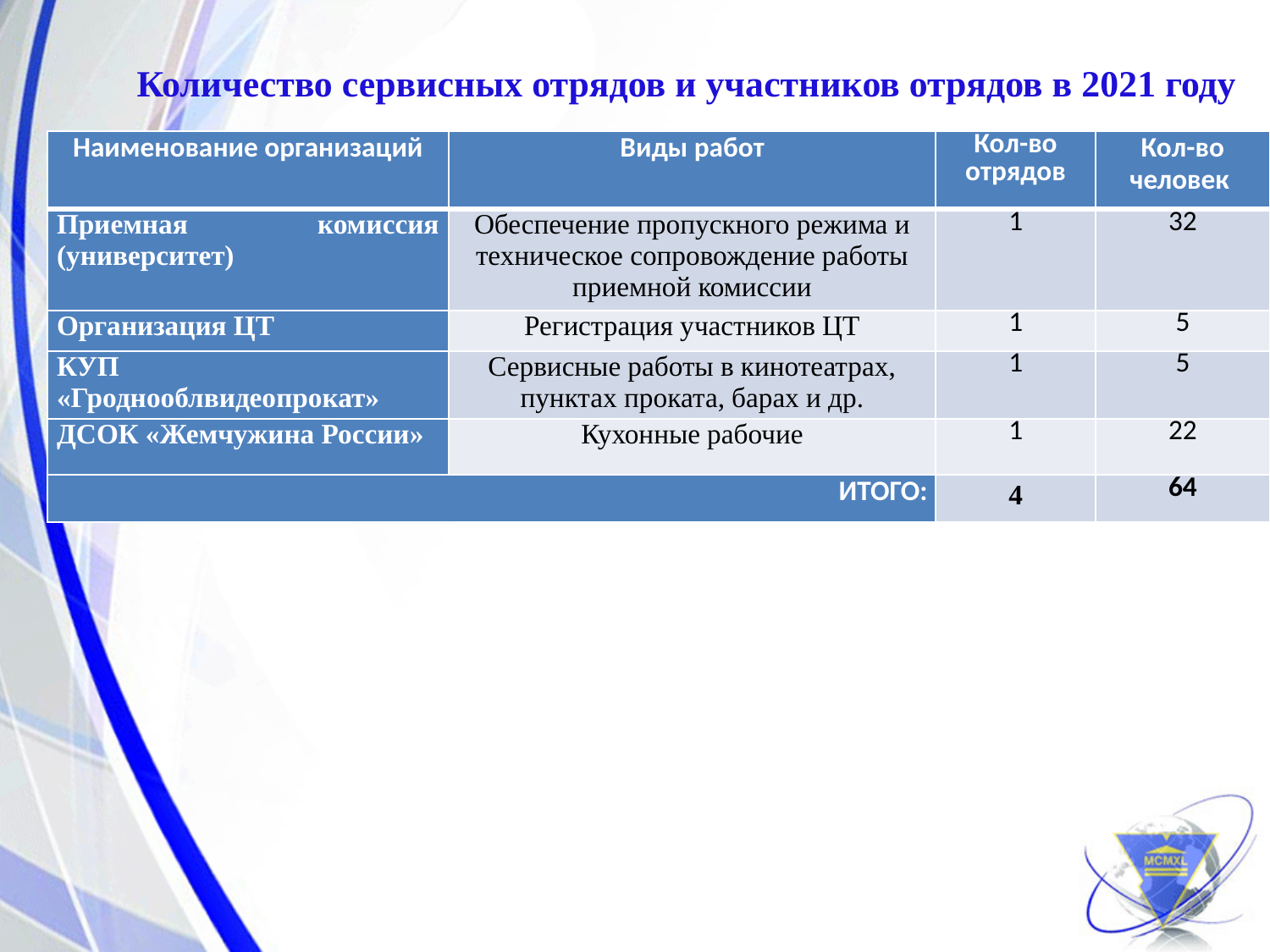

Количество сервисных отрядов и участников отрядов в 2021 году

| Наименование организаций | Виды работ | Кол-во отрядов | Кол-во человек |
| --- | --- | --- | --- |
| Приемная комиссия (университет) | Обеспечение пропускного режима и техническое сопровождение работы приемной комиссии | 1 | 32 |
| Организация ЦТ | Регистрация участников ЦТ | 1 | 5 |
| КУП «Гроднооблвидеопрокат» | Сервисные работы в кинотеатрах, пунктах проката, барах и др. | 1 | 5 |
| ДСОК «Жемчужина России» | Кухонные рабочие | 1 | 22 |
| ИТОГО: |  | 4 | 64 |
6